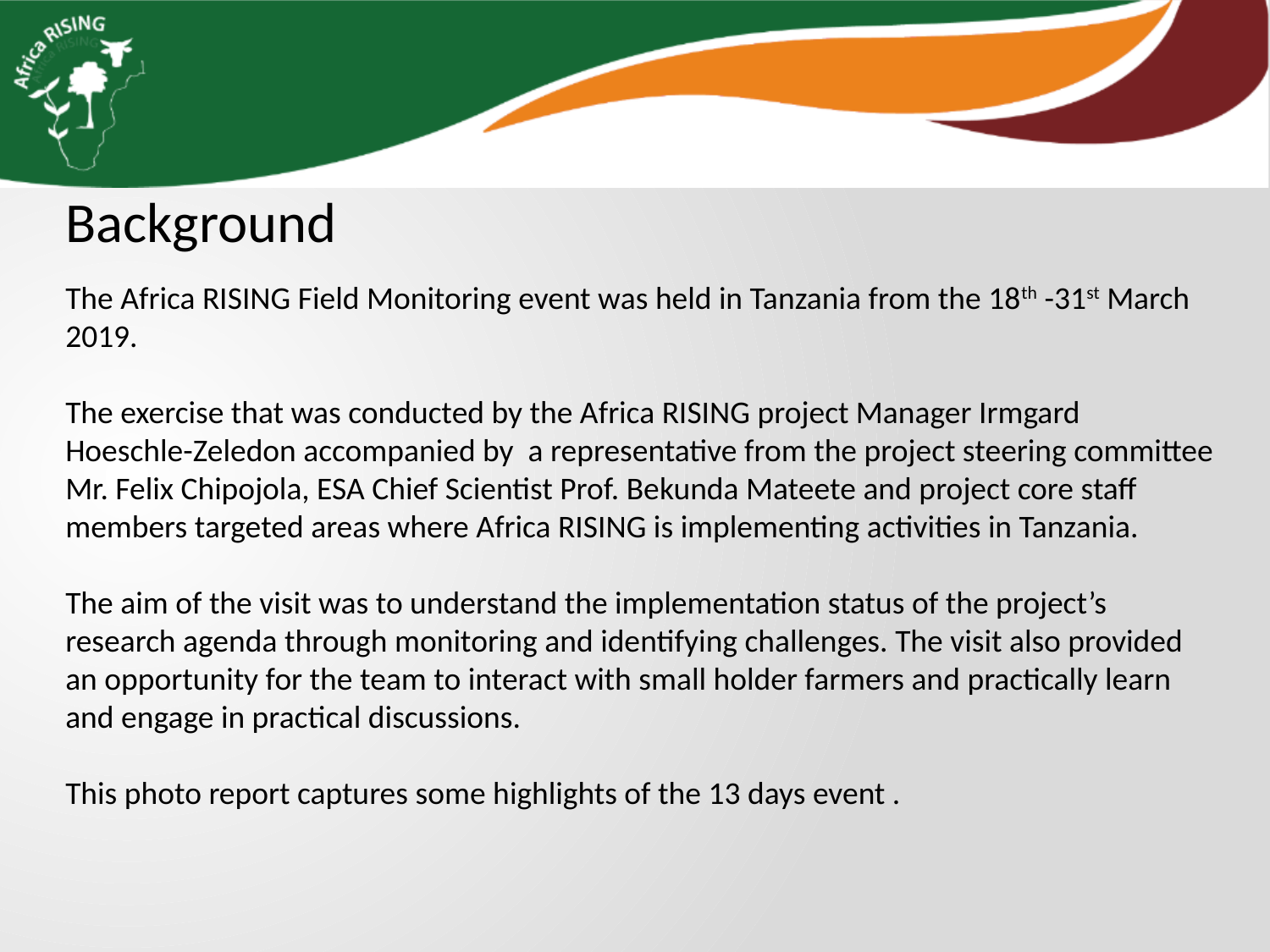

Background
The Africa RISING Field Monitoring event was held in Tanzania from the 18th -31st March 2019.

The exercise that was conducted by the Africa RISING project Manager Irmgard Hoeschle-Zeledon accompanied by  a representative from the project steering committee Mr. Felix Chipojola, ESA Chief Scientist Prof. Bekunda Mateete and project core staff members targeted areas where Africa RISING is implementing activities in Tanzania.

The aim of the visit was to understand the implementation status of the project’s research agenda through monitoring and identifying challenges. The visit also provided an opportunity for the team to interact with small holder farmers and practically learn and engage in practical discussions.

This photo report captures some highlights of the 13 days event .